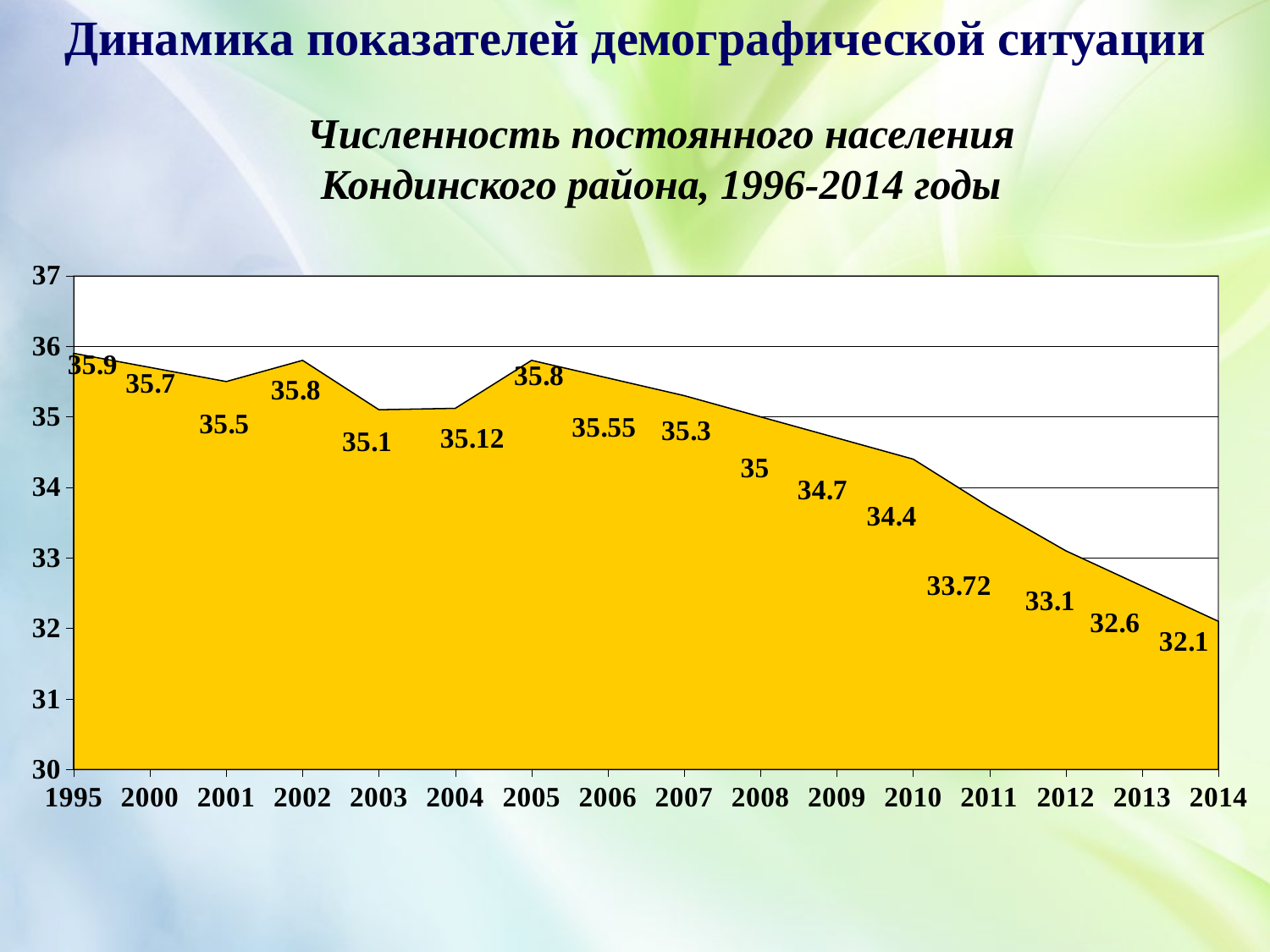

Динамика показателей демографической ситуации
Численность постоянного населения
Кондинского района, 1996-2014 годы

### Chart

| Category | тыс.чел. |
|---|---|
| 1995 | 35.9 |
| 2000 | 35.7 |
| 2001 | 35.5 |
| 2002 | 35.800000000000004 |
| 2003 | 35.1 |
| 2004 | 35.12000000000001 |
| 2005 | 35.800000000000004 |
| 2006 | 35.550000000000004 |
| 2007 | 35.300000000000004 |
| 2008 | 35.0 |
| 2009 | 34.7 |
| 2010 | 34.4 |
| 2011 | 33.72000000000001 |
| 2012 | 33.1 |
| 2013 | 32.6 |
| 2014 | 32.1 |